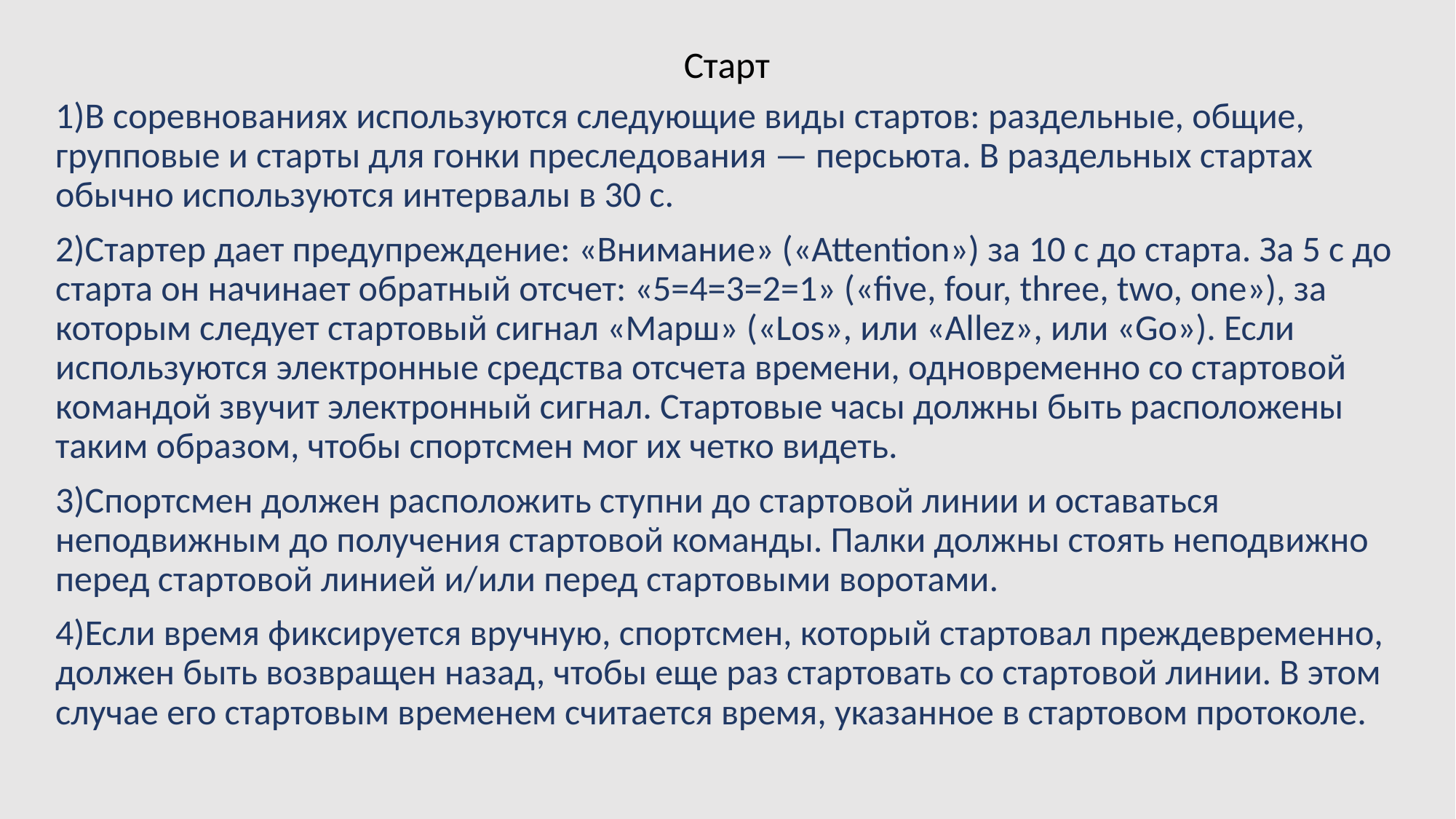

# Старт
1)В соревнованиях используются следующие виды стартов: раздельные, общие, групповые и старты для гонки преследования — персьюта. В раздельных стартах обычно используются интервалы в 30 с.
2)Стартер дает предупреждение: «Внимание» («Attention») за 10 с до старта. За 5 с до старта он начинает обратный отсчет: «5=4=3=2=1» («five, four, three, two, one»), за которым следует стартовый сигнал «Марш» («Los», или «Allez», или «Go»). Если используются электронные средства отсчета времени, одновременно со стартовой командой звучит электронный сигнал. Стартовые часы должны быть расположены таким образом, чтобы спортсмен мог их четко видеть.
3)Спортсмен должен расположить ступни до стартовой линии и оставаться неподвижным до получения стартовой команды. Палки должны стоять неподвижно перед стартовой линией и/или перед стартовыми воротами.
4)Если время фиксируется вручную, спортсмен, который стартовал преждевременно, должен быть возвращен назад, чтобы еще раз стартовать со стартовой линии. В этом случае его стартовым временем считается время, указанное в стартовом протоколе.